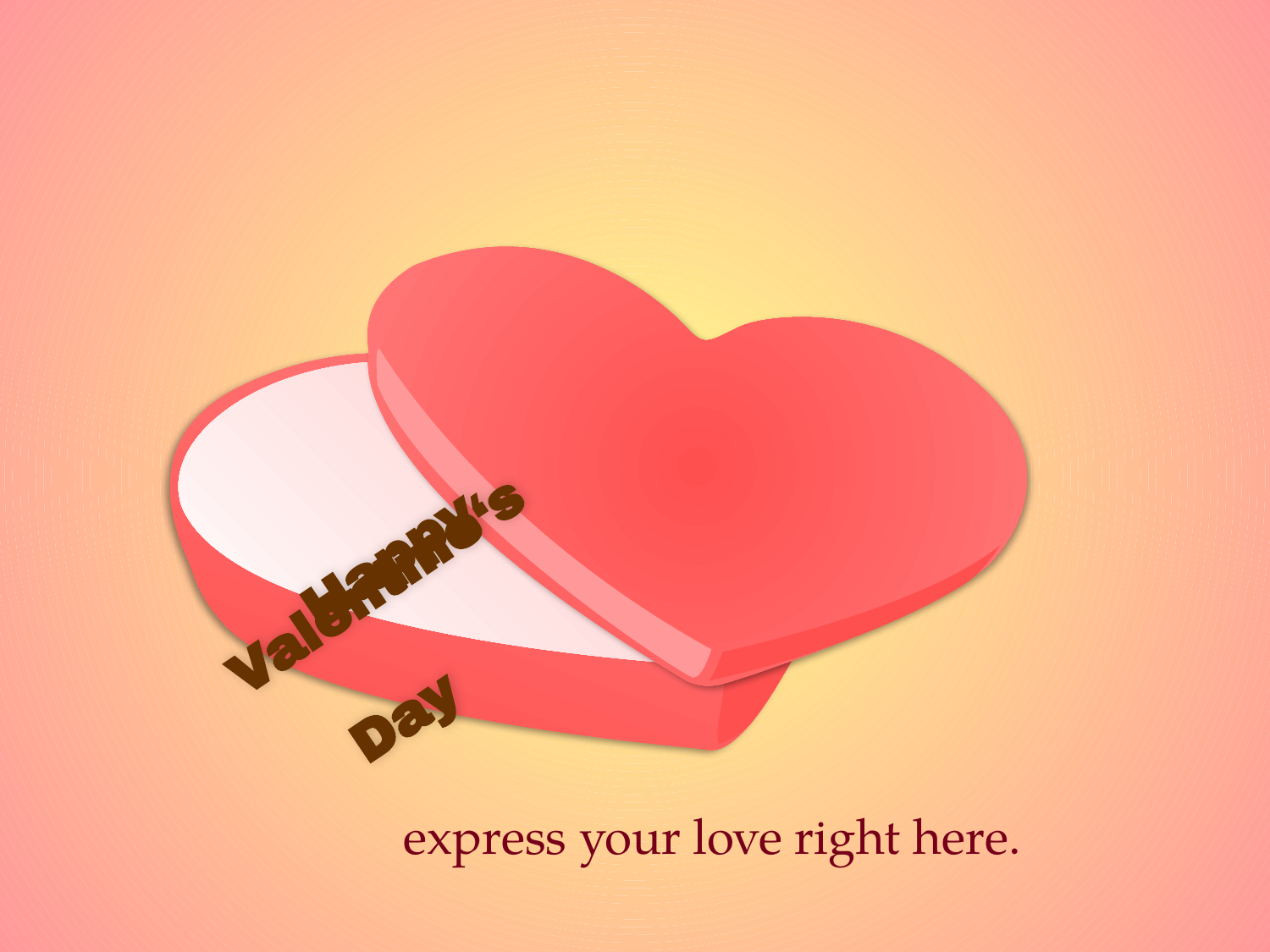

Happy Valentine‘s
 Day
express your love right here.